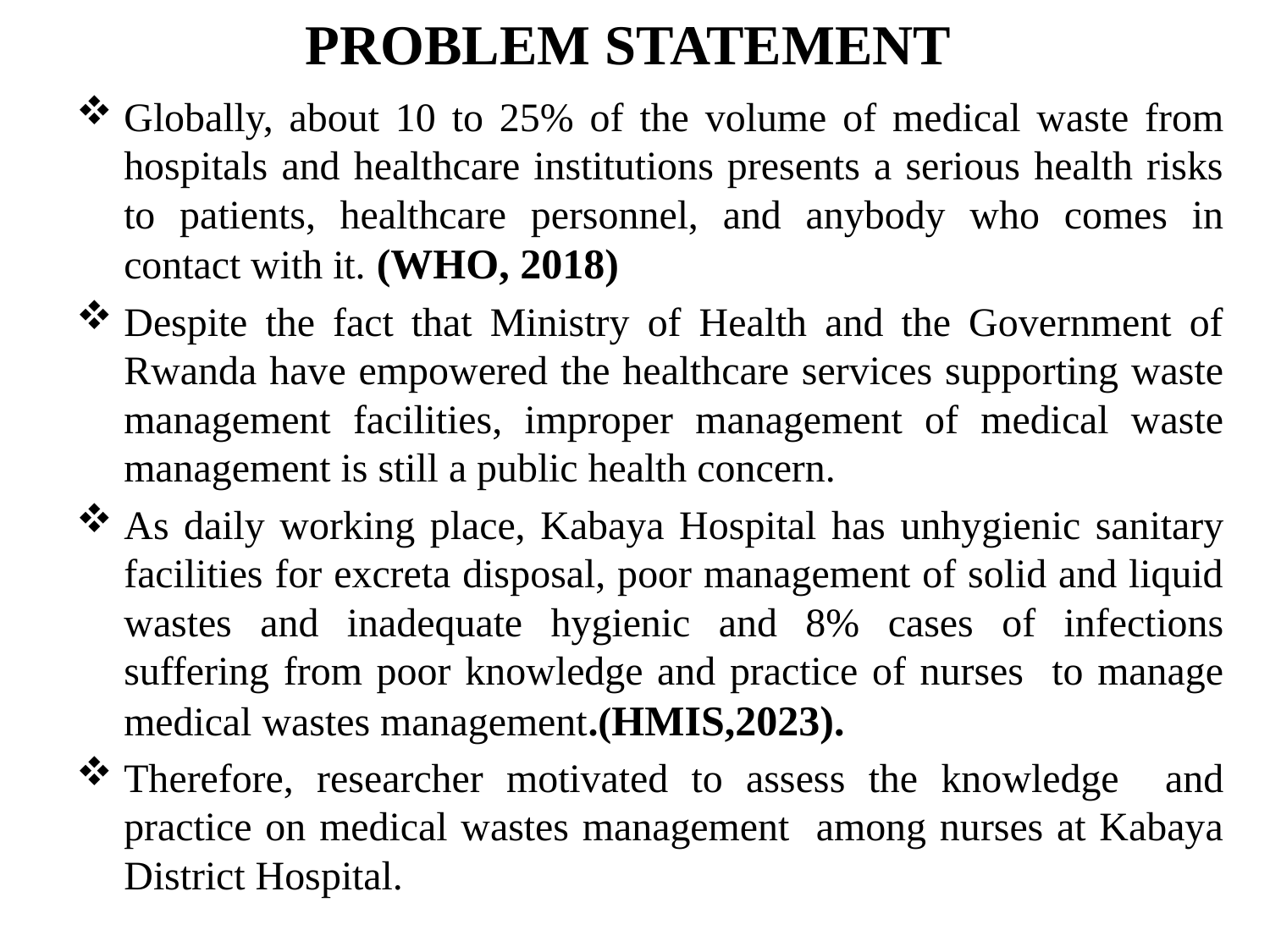

# PROBLEM STATEMENT
Globally, about 10 to 25% of the volume of medical waste from hospitals and healthcare institutions presents a serious health risks to patients, healthcare personnel, and anybody who comes in contact with it. (WHO, 2018)
Despite the fact that Ministry of Health and the Government of Rwanda have empowered the healthcare services supporting waste management facilities, improper management of medical waste management is still a public health concern.
As daily working place, Kabaya Hospital has unhygienic sanitary facilities for excreta disposal, poor management of solid and liquid wastes and inadequate hygienic and 8% cases of infections suffering from poor knowledge and practice of nurses  to manage medical wastes management.(HMIS,2023).
Therefore, researcher motivated to assess the knowledge  and practice on medical wastes management  among nurses at Kabaya District Hospital.